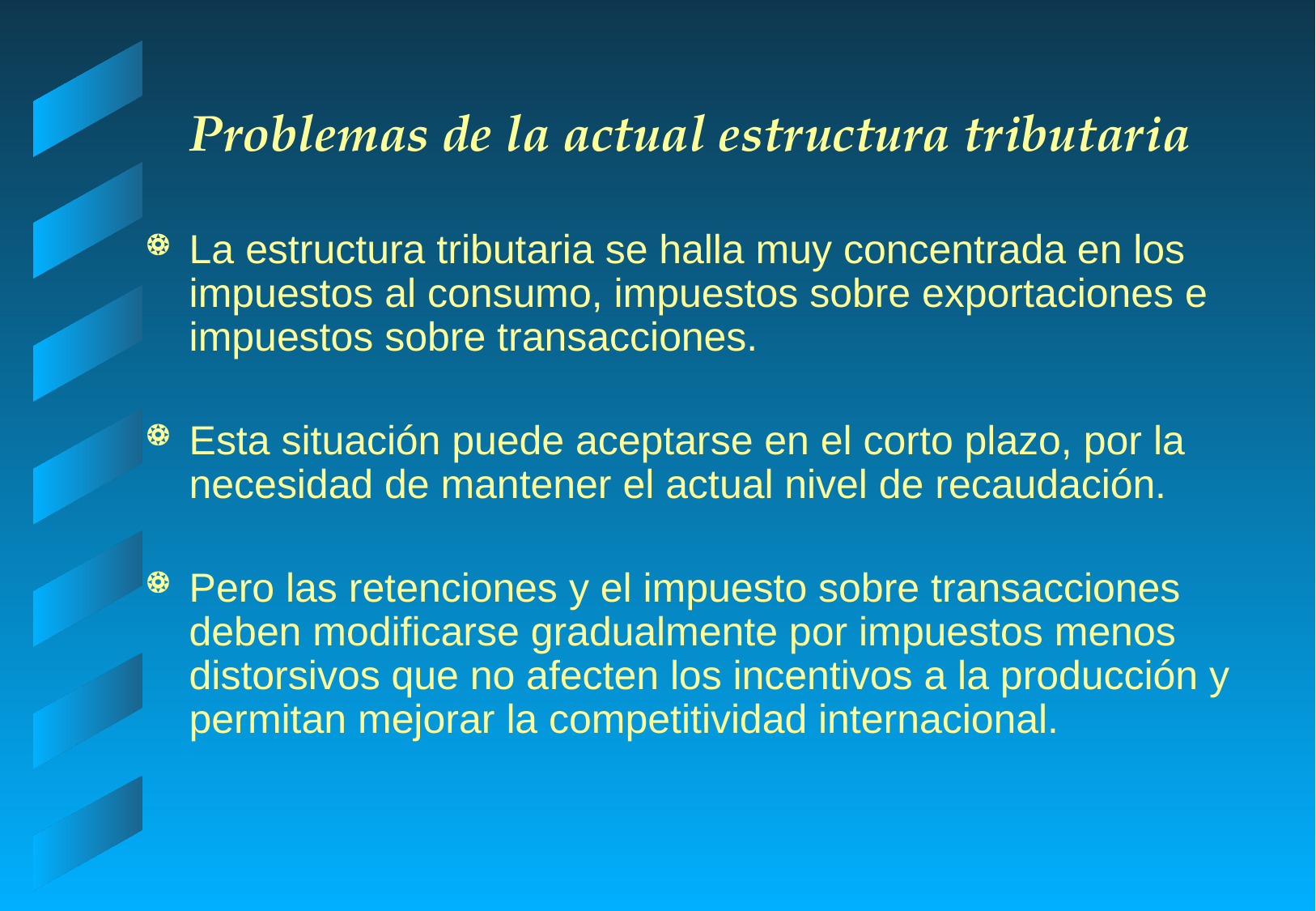

# Problemas de la actual estructura tributaria
La estructura tributaria se halla muy concentrada en los impuestos al consumo, impuestos sobre exportaciones e impuestos sobre transacciones.

Esta situación puede aceptarse en el corto plazo, por la necesidad de mantener el actual nivel de recaudación.

Pero las retenciones y el impuesto sobre transacciones deben modificarse gradualmente por impuestos menos distorsivos que no afecten los incentivos a la producción y permitan mejorar la competitividad internacional.